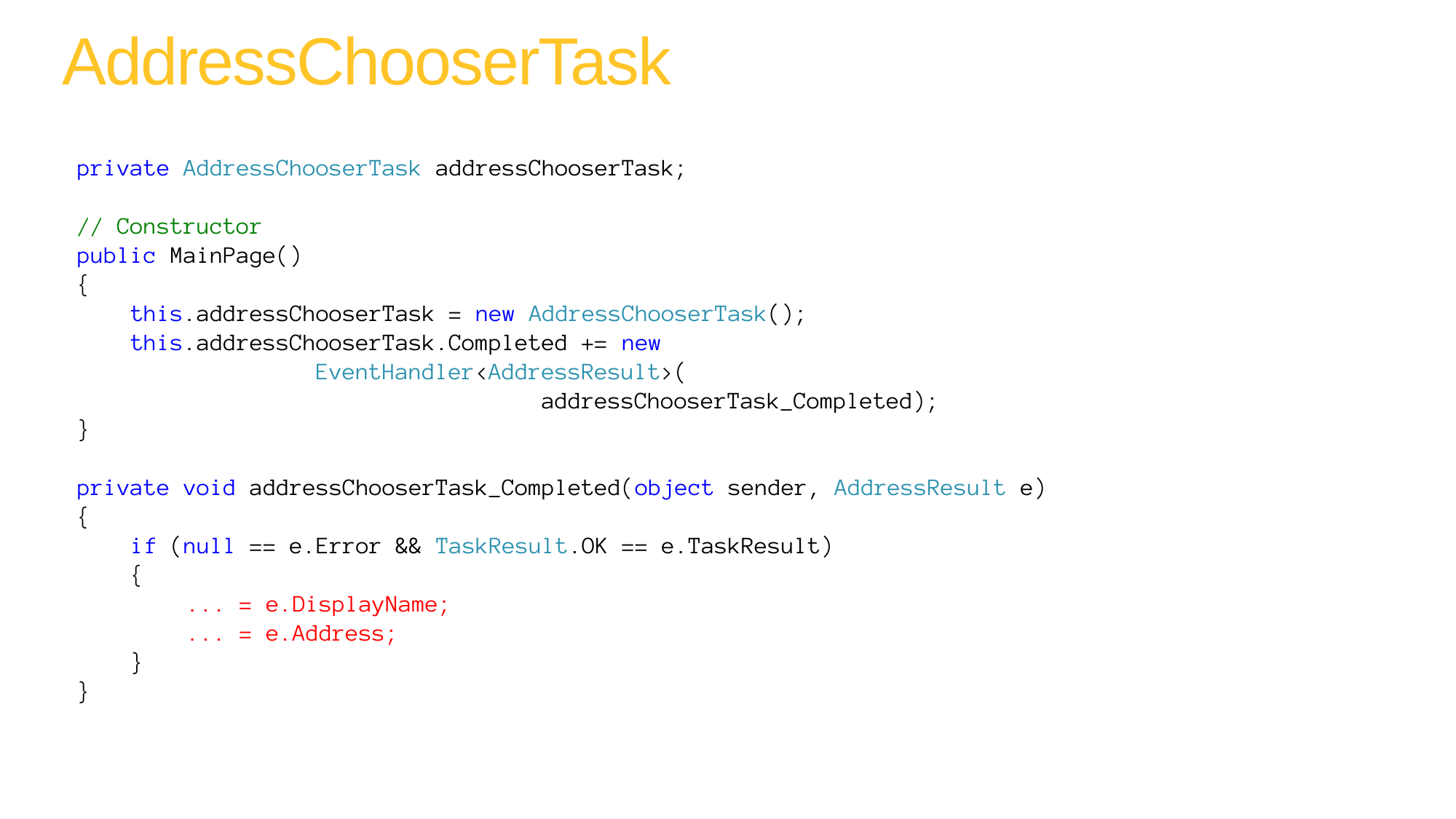

# AddressChooserTask
private AddressChooserTask addressChooserTask;

// Constructor
public MainPage()
{
    this.addressChooserTask = new AddressChooserTask();
    this.addressChooserTask.Completed += new
       EventHandler<AddressResult>(
                        addressChooserTask_Completed);
}

private void addressChooserTask_Completed(object sender, AddressResult e)
{
    if (null == e.Error && TaskResult.OK == e.TaskResult)
    {
	... = e.DisplayName;
	... = e.Address;
    }
}